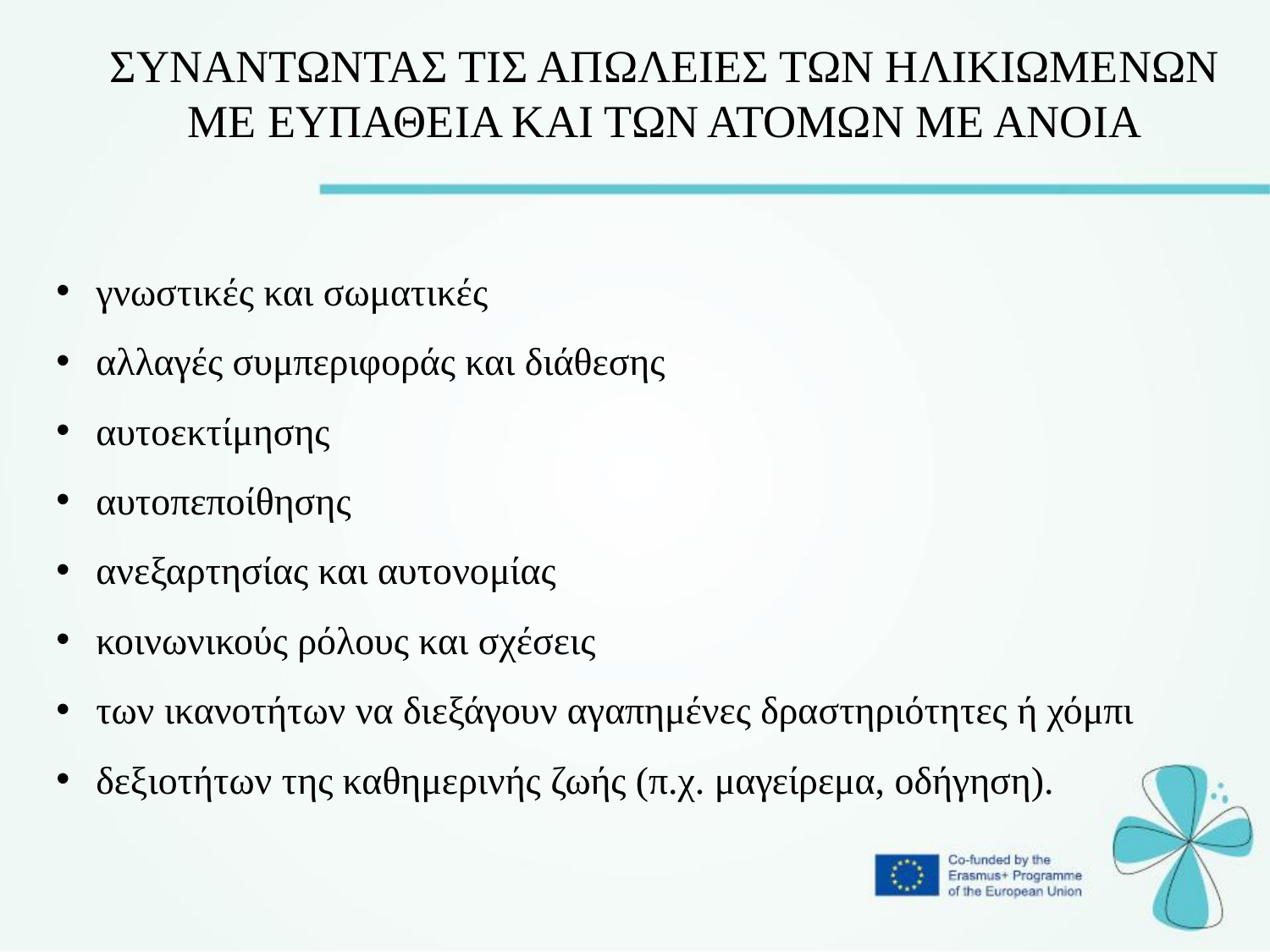

ΣΥΝΑΝΤΩΝΤΑΣ ΤΙΣ ΑΠΩΛΕΙΕΣ ΤΩΝ ΗΛΙΚΙΩΜΕΝΩΝ ΜΕ ΕΥΠΑΘΕΙΑ ΚΑΙ ΤΩΝ ΑΤΟΜΩΝ ΜΕ ΑΝΟΙΑ
γνωστικές και σωματικές
αλλαγές συμπεριφοράς και διάθεσης
αυτοεκτίμησης
αυτοπεποίθησης
ανεξαρτησίας και αυτονομίας
κοινωνικούς ρόλους και σχέσεις
των ικανοτήτων να διεξάγουν αγαπημένες δραστηριότητες ή χόμπι
δεξιοτήτων της καθημερινής ζωής (π.χ. μαγείρεμα, οδήγηση).